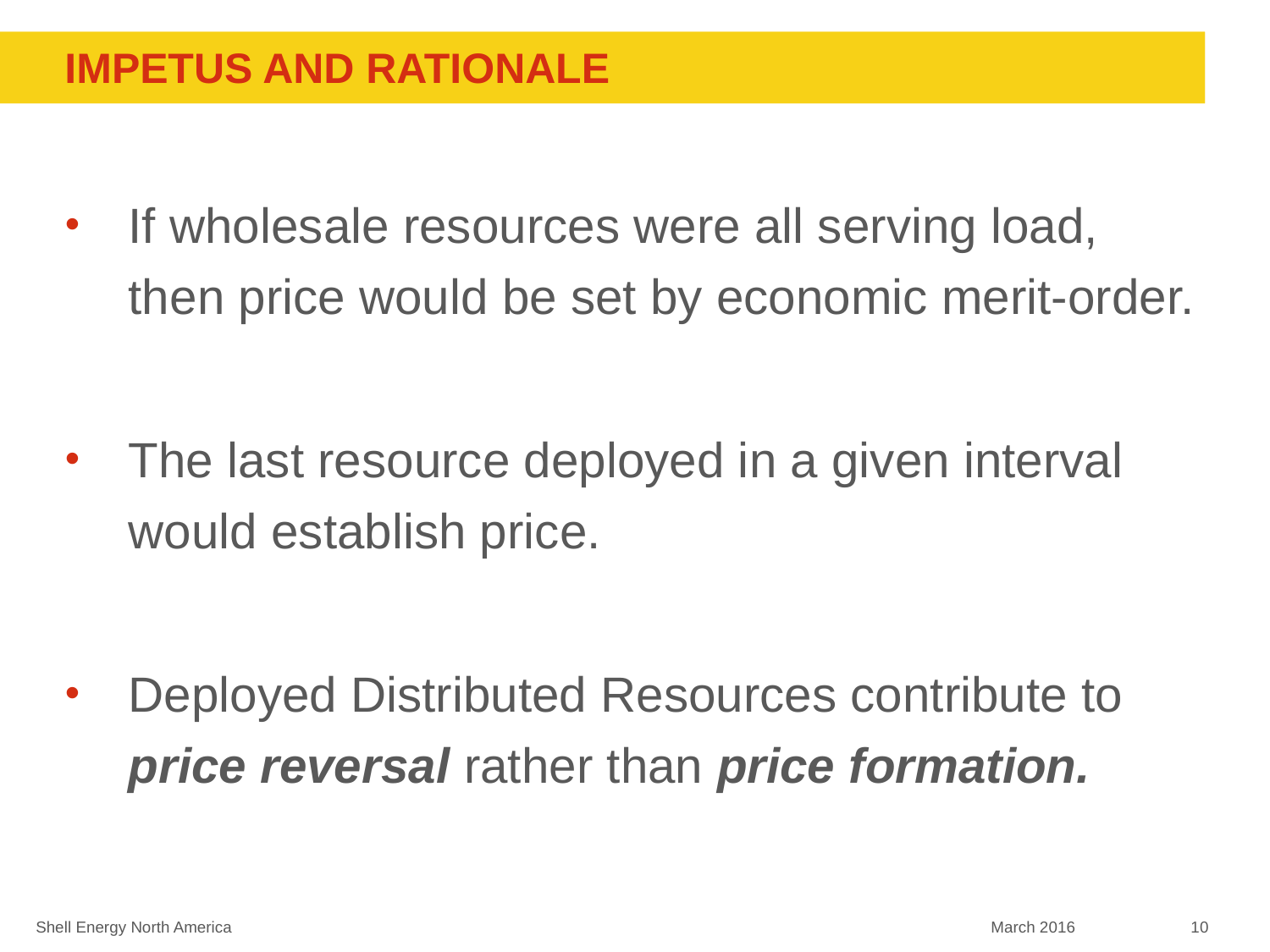

# Impetus and Rationale
If wholesale resources were all serving load, then price would be set by economic merit-order.

The last resource deployed in a given interval would establish price.

Deployed Distributed Resources contribute to price reversal rather than price formation.
Shell Energy North America                                                                                                                                                                           March 2016                          10